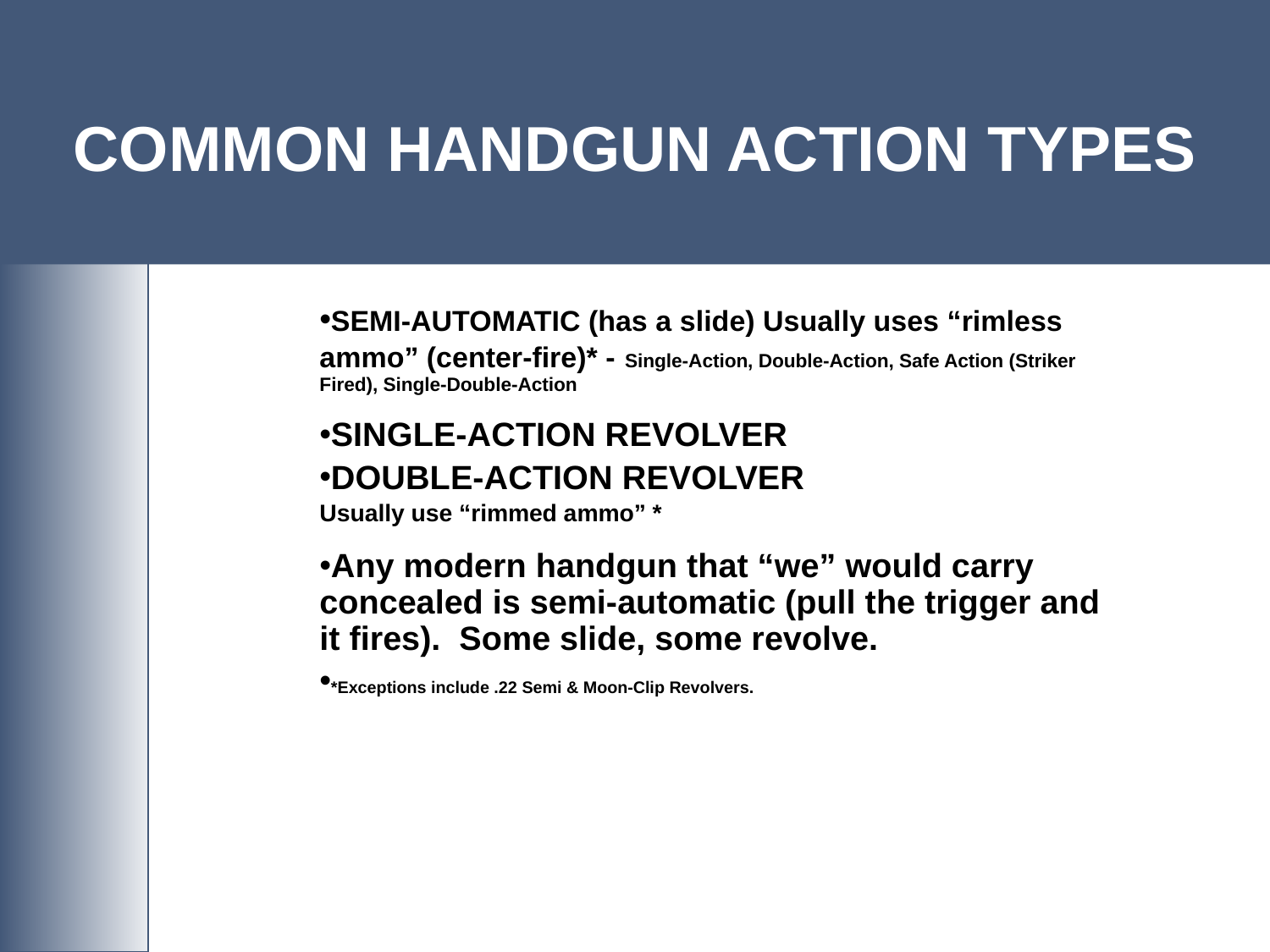

# COMMON HANDGUN ACTION TYPES

 SEMI-AUTOMATIC (has a slide) Usually uses “rimless ammo” (center-fire)* - Single-Action, Double-Action, Safe Action (Striker Fired), Single-Double-Action

 SINGLE-ACTION REVOLVER
 DOUBLE-ACTION REVOLVER
Usually use “rimmed ammo” *

 Any modern handgun that “we” would carry concealed is semi-automatic (pull the trigger and it fires).  Some slide, some revolve.
 *Exceptions include .22 Semi & Moon-Clip Revolvers.